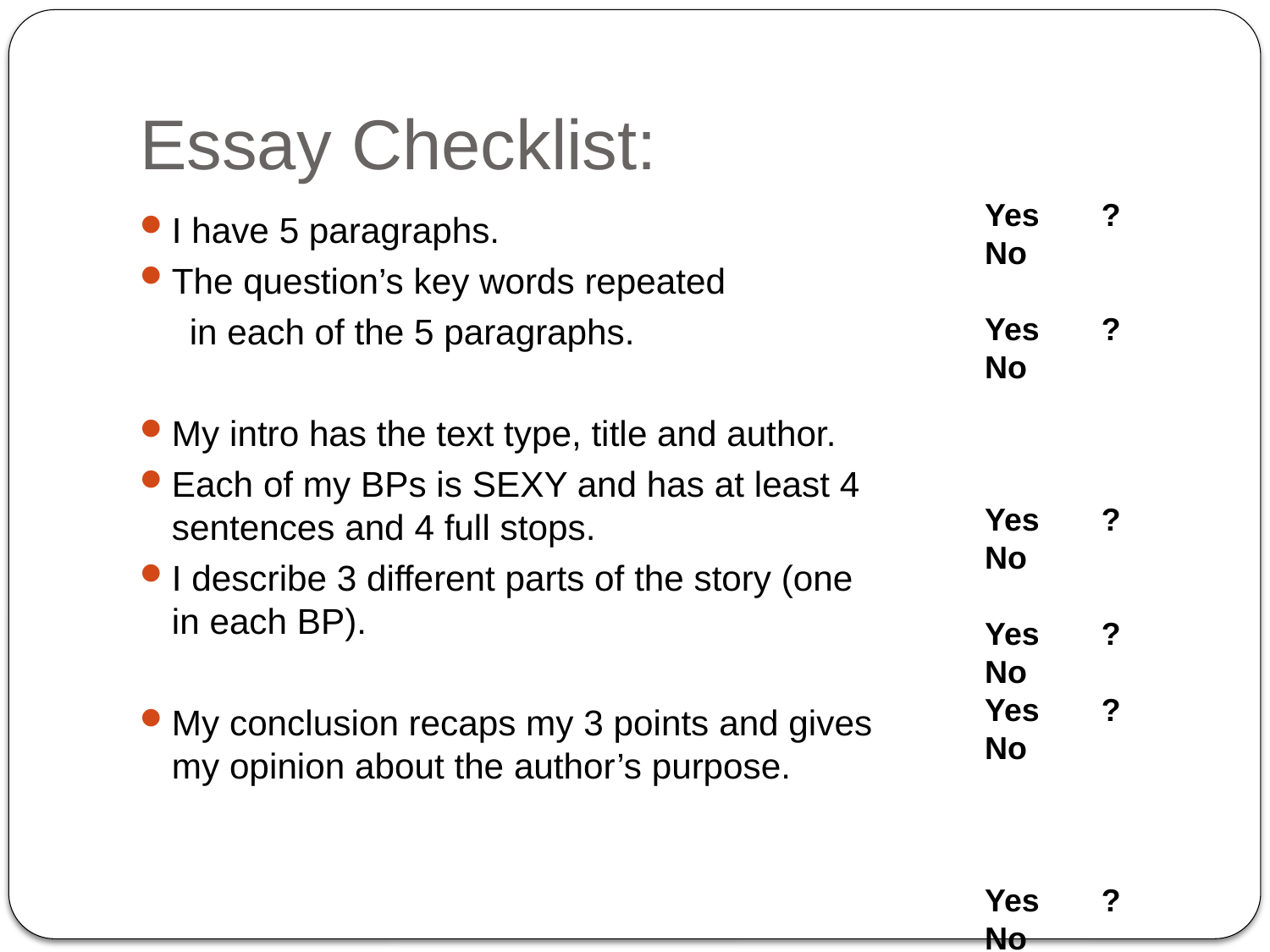

# Essay Checklist:
Yes       ?        No

Yes       ?        No

Yes       ?        No

Yes       ?        No
Yes       ?        No

Yes       ?        No

I have 5 paragraphs.
The question’s key words repeated
     in each of the 5 paragraphs.

My intro has the text type, title and author.
Each of my BPs is SEXY and has at least 4 sentences and 4 full stops.
I describe 3 different parts of the story (one in each BP).

My conclusion recaps my 3 points and gives my opinion about the author’s purpose.